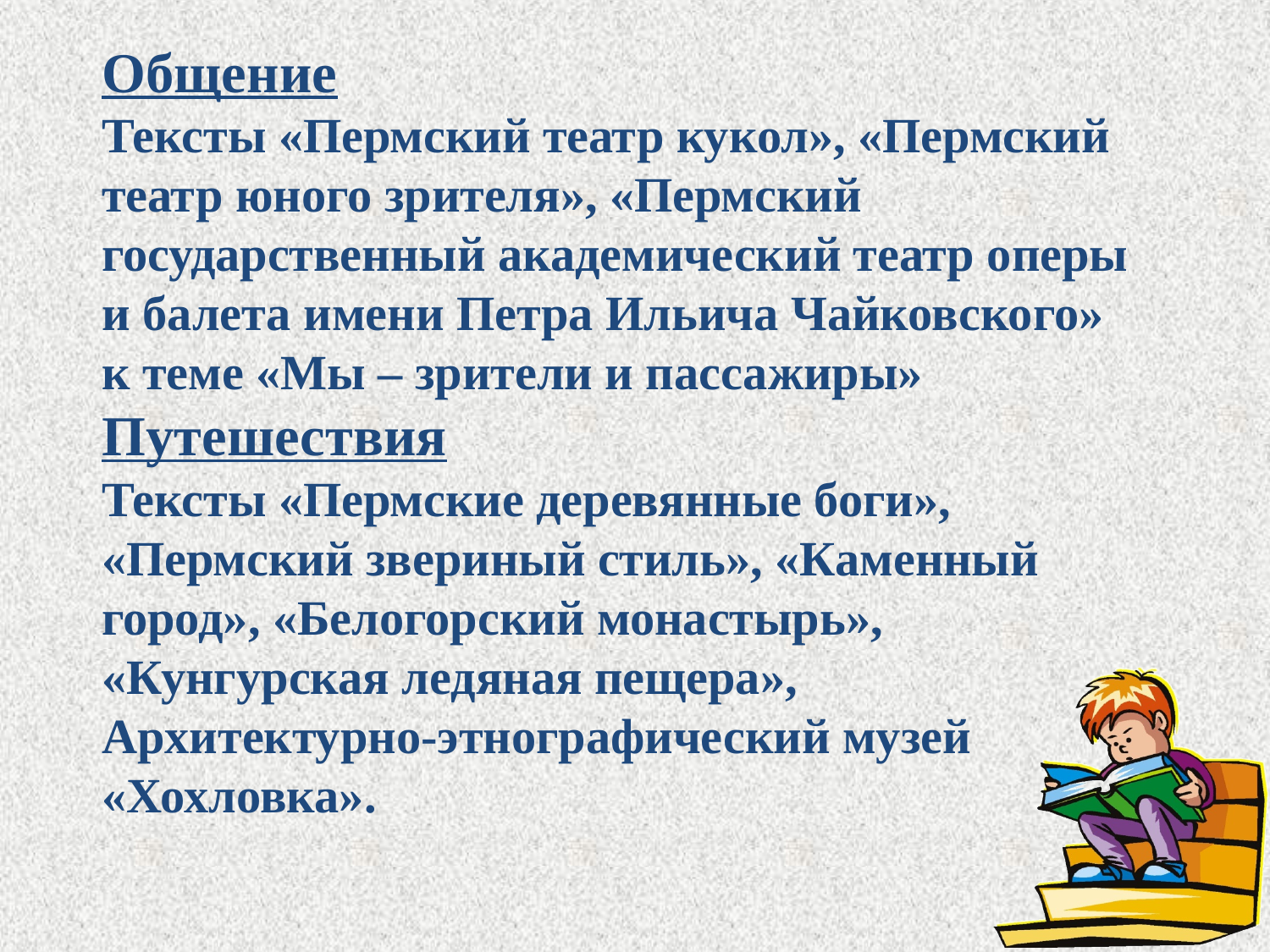

Общение
Тексты «Пермский театр кукол», «Пермский театр юного зрителя», «Пермский государственный академический театр оперы и балета имени Петра Ильича Чайковского»  к теме «Мы – зрители и пассажиры»
Путешествия
Тексты «Пермские деревянные боги», «Пермский звериный стиль», «Каменный город», «Белогорский монастырь», «Кунгурская ледяная пещера», Архитектурно-этнографический музей «Хохловка».